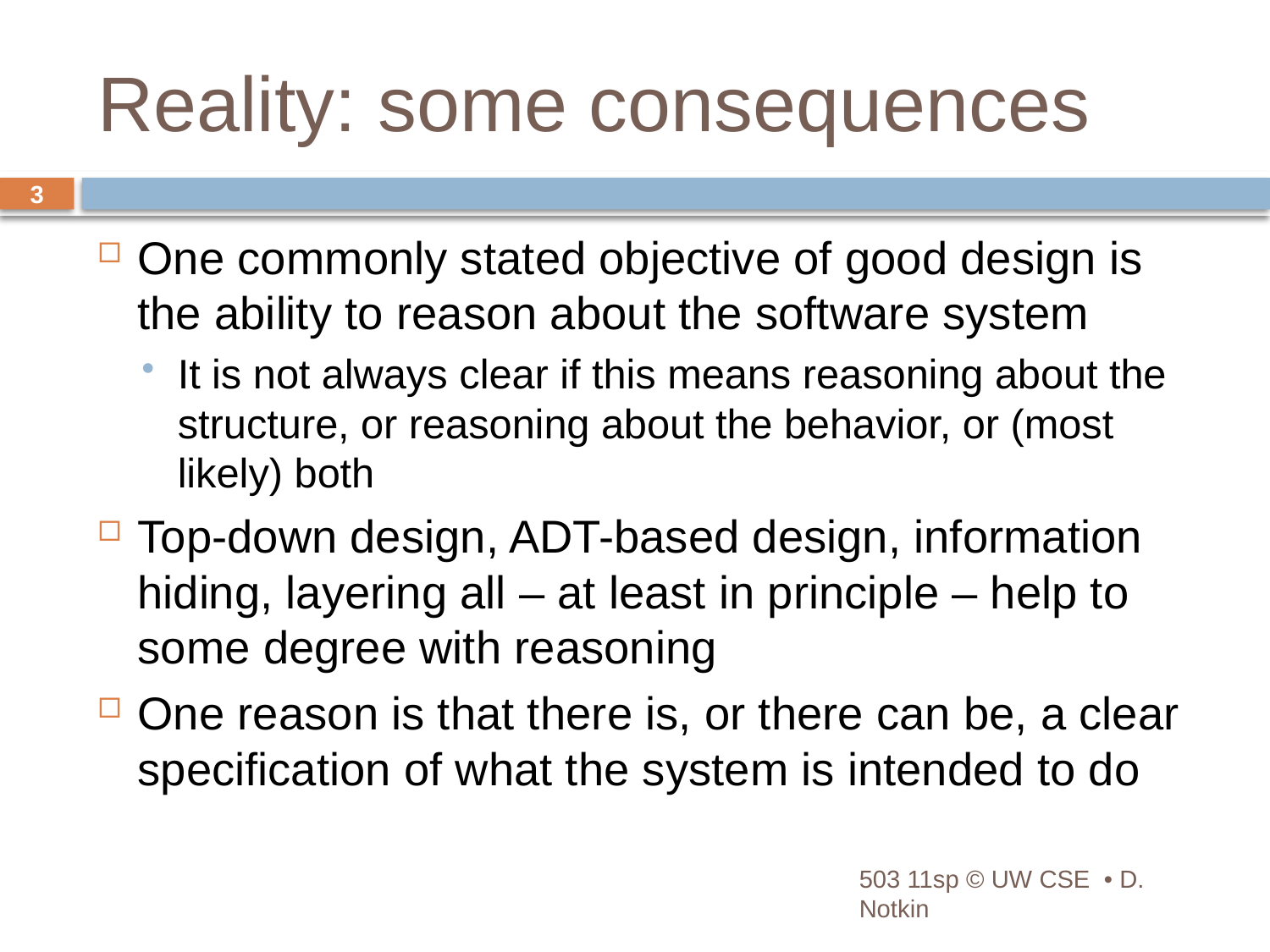

# Reality: some consequences
3
One commonly stated objective of good design is the ability to reason about the software system
It is not always clear if this means reasoning about the structure, or reasoning about the behavior, or (most likely) both
Top-down design, ADT-based design, information hiding, layering all – at least in principle – help to some degree with reasoning
One reason is that there is, or there can be, a clear specification of what the system is intended to do
503 11sp © UW CSE  • D. Notkin